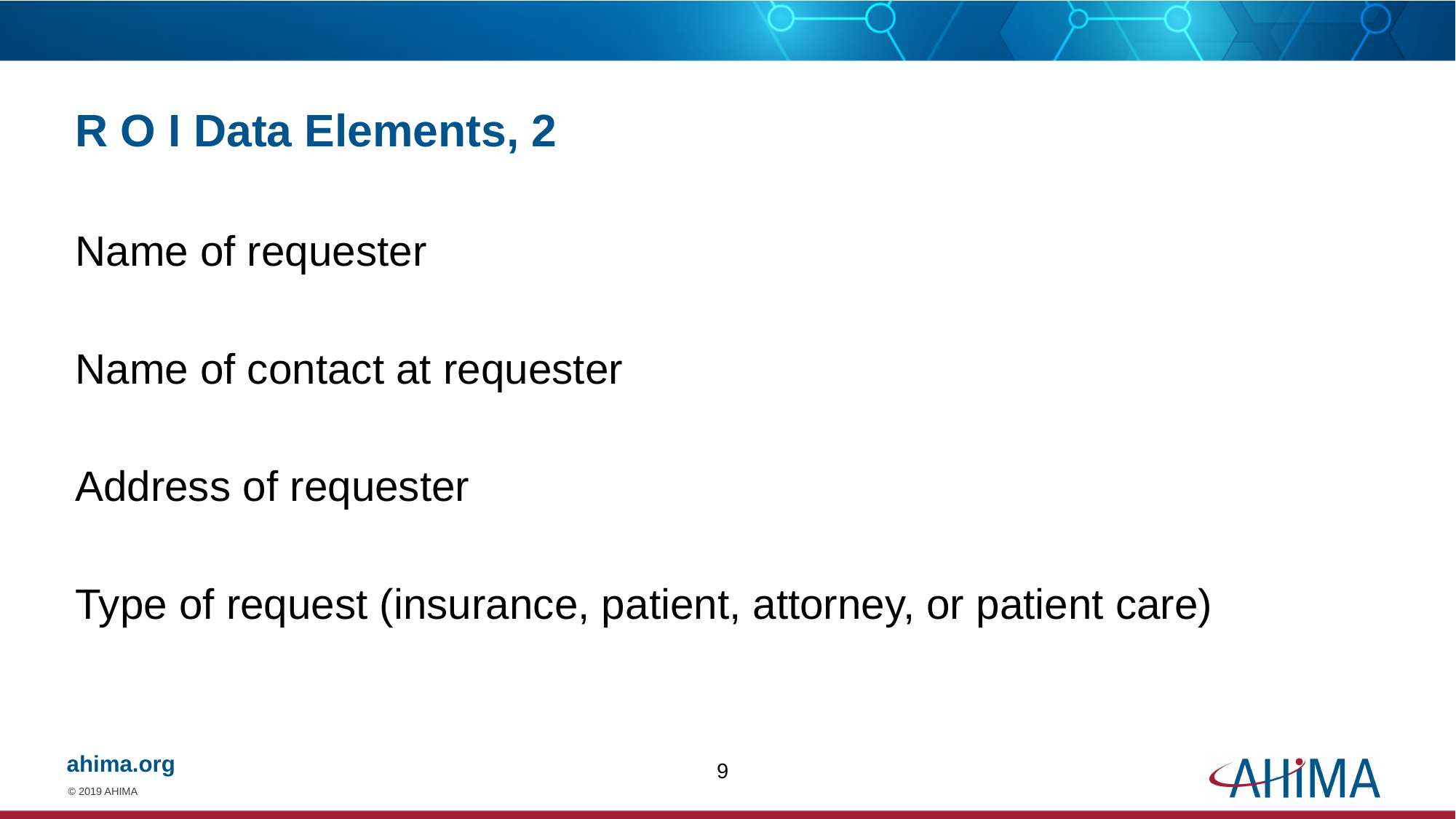

# R O I Data Elements, 2
Name of requester

Name of contact at requester

Address of requester

Type of request (insurance, patient, attorney, or patient care)